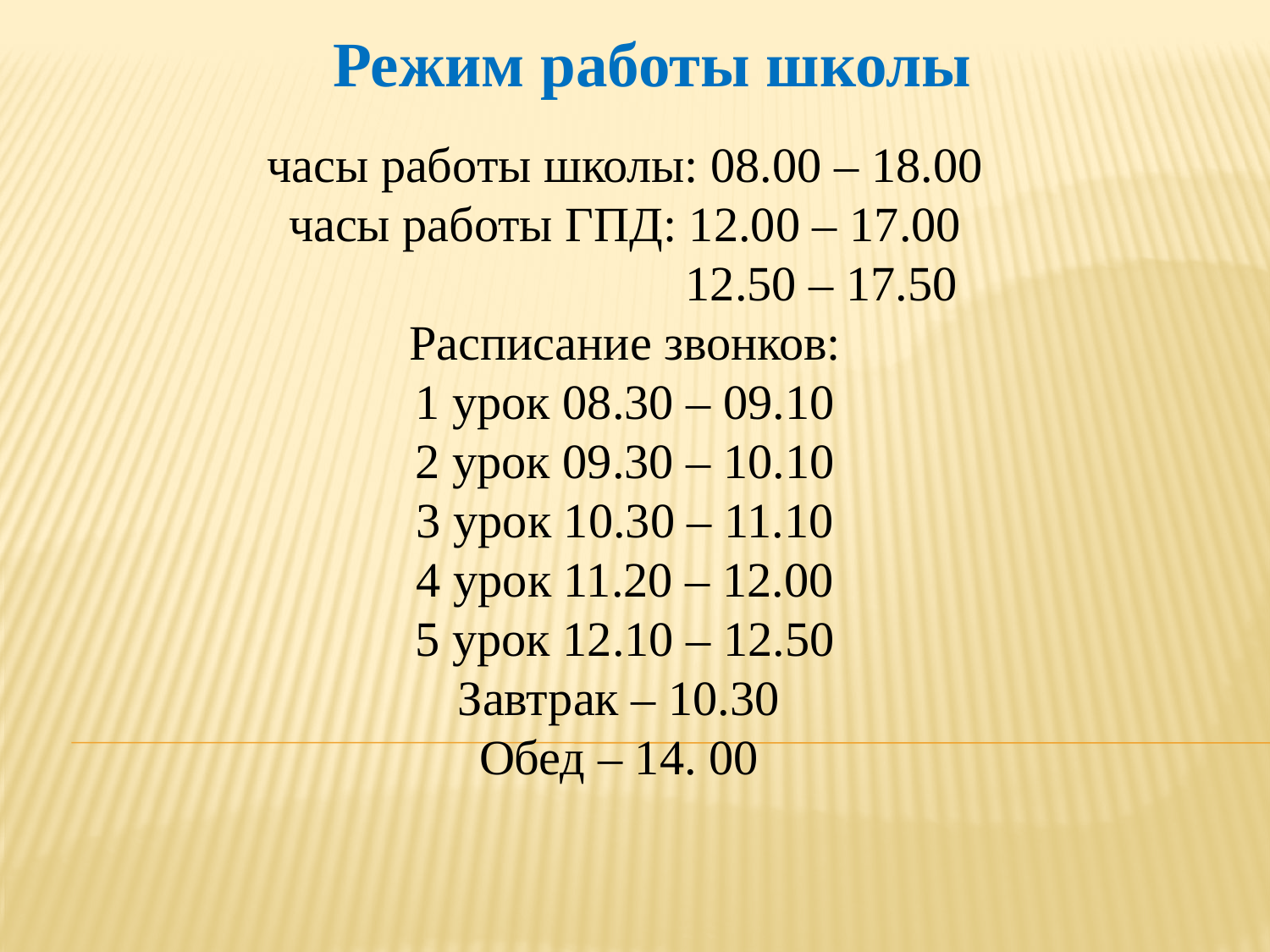

Режим работы школы
часы работы школы: 08.00 – 18.00
часы работы ГПД: 12.00 – 17.00
                                12.50 – 17.50
Расписание звонков:
1 урок 08.30 – 09.10
2 урок 09.30 – 10.10
3 урок 10.30 – 11.10
4 урок 11.20 – 12.00
5 урок 12.10 – 12.50
Завтрак – 10.30
Обед – 14. 00